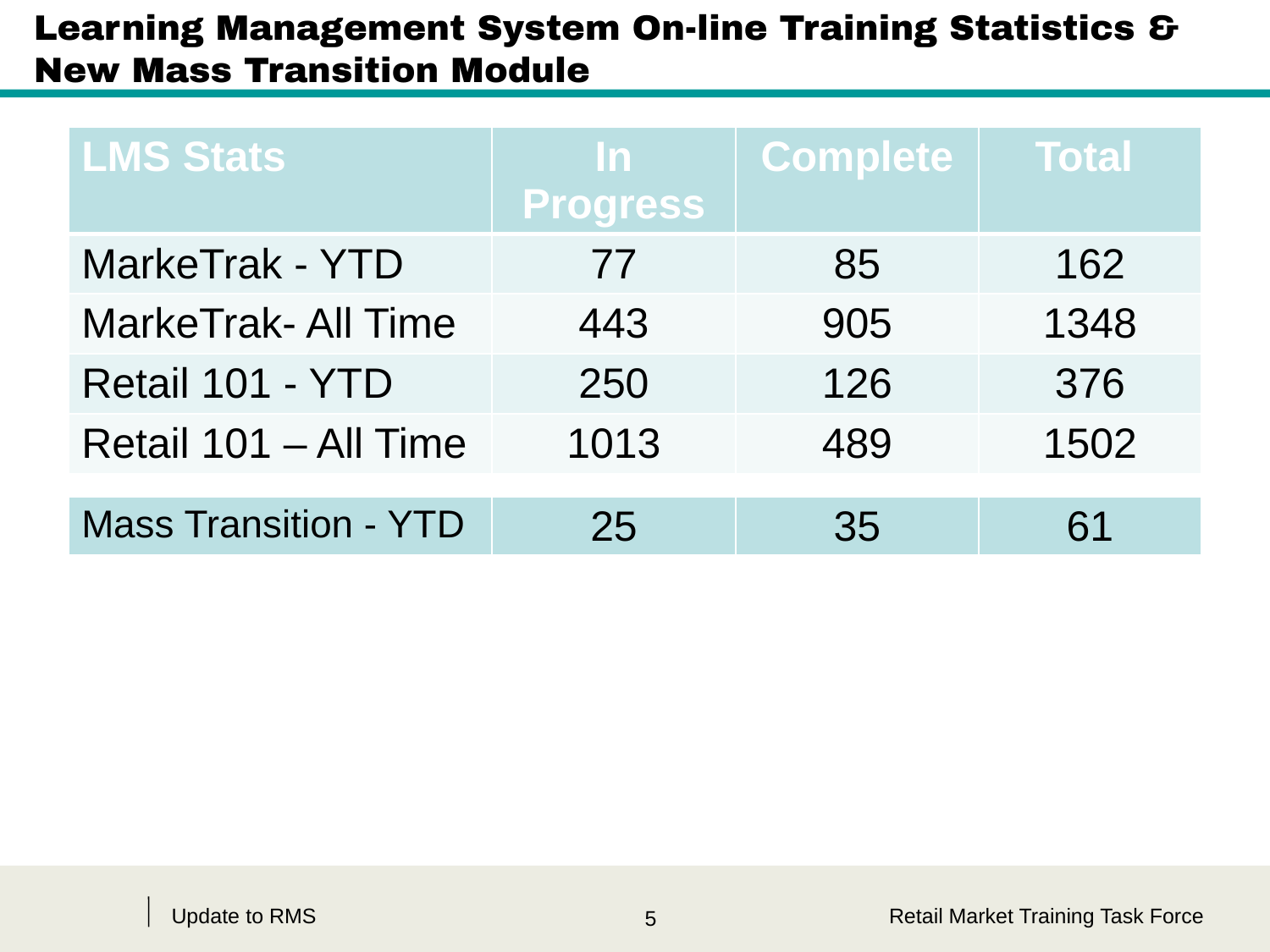

# Learning Management System On-line Training Statistics & New Mass Transition Module
| LMS Stats | In Progress | Complete | Total |
| --- | --- | --- | --- |
| MarkeTrak - YTD | 77 | 85 | 162 |
| MarkeTrak- All Time | 443 | 905 | 1348 |
| Retail 101 - YTD | 250 | 126 | 376 |
| Retail 101 – All Time | 1013 | 489 | 1502 |
| Mass Transition - YTD | 25 | 35 | 61 |
| --- | --- | --- | --- |
Update to RMS
Retail Market Training Task Force